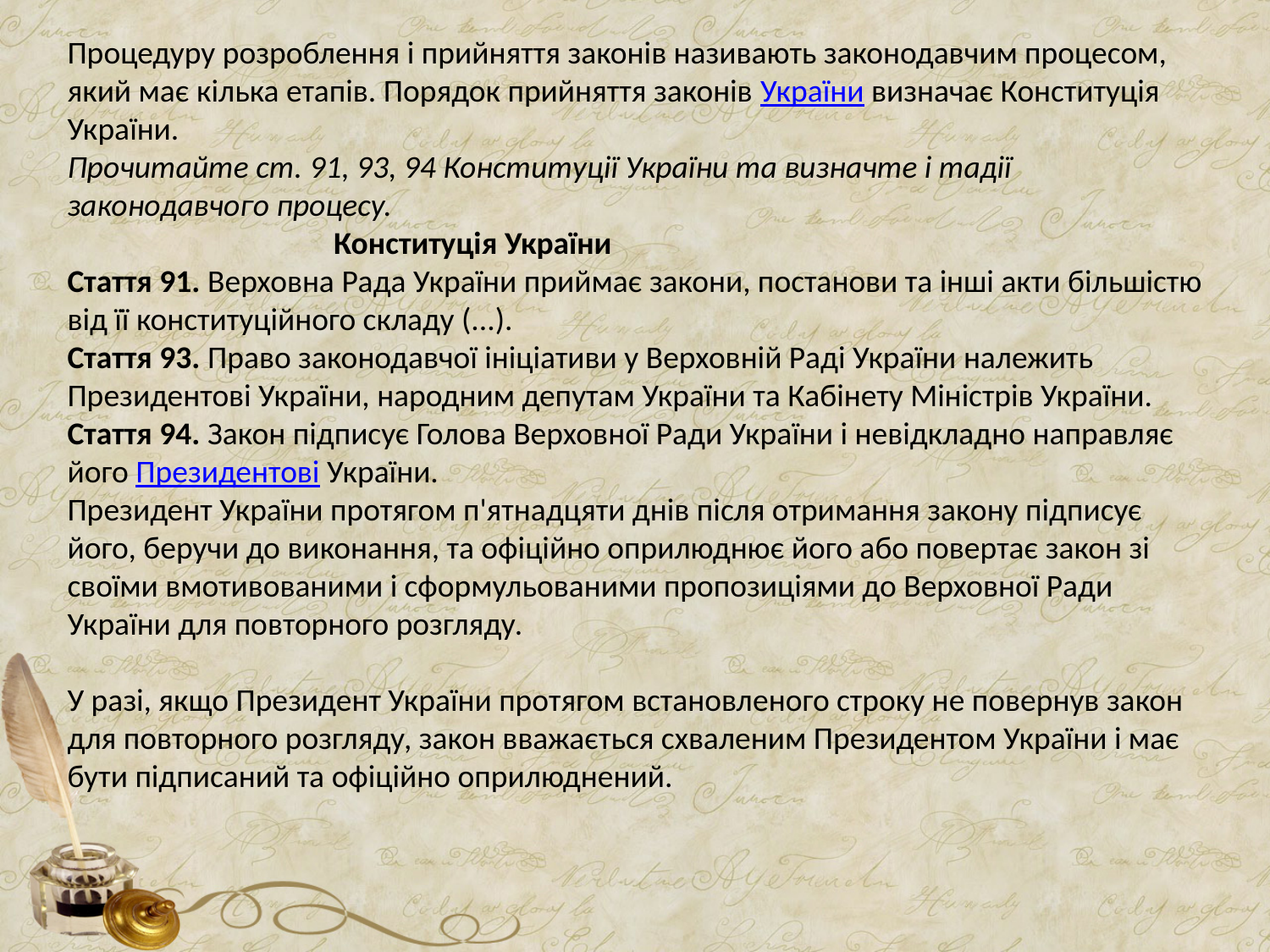

Процедуру розроблення і прийняття законів називають законодавчим процесом, який має кілька етапів. Порядок прийняття законів України визначає Конституція України.
Прочитайте ст. 91, 93, 94 Конституції України та визначте і тадії законодавчого процесу.
                                     Конституція України
Стаття 91. Верховна Рада України приймає закони, постанови та інші акти більшістю від її конституційного складу (...).
Стаття 93. Право законодавчої ініціативи у Верховній Раді України належить Президентові України, народним депутам України та Кабінету Міністрів України.
Стаття 94. Закон підписує Голова Верховної Ради України і невідкладно направляє  його Президентові України.
Президент України протягом п'ятнадцяти днів після отримання закону підписує його, беручи до виконання, та офіційно оприлюднює його або повертає закон зі своїми вмотивованими і сформульованими пропозиціями до Верховної Ради України для повторного розгляду.
У разі, якщо Президент України протягом встановленого строку не повернув закон для повторного розгляду, закон вважається схваленим Президентом України і має бути підписаний та офіційно оприлюднений.